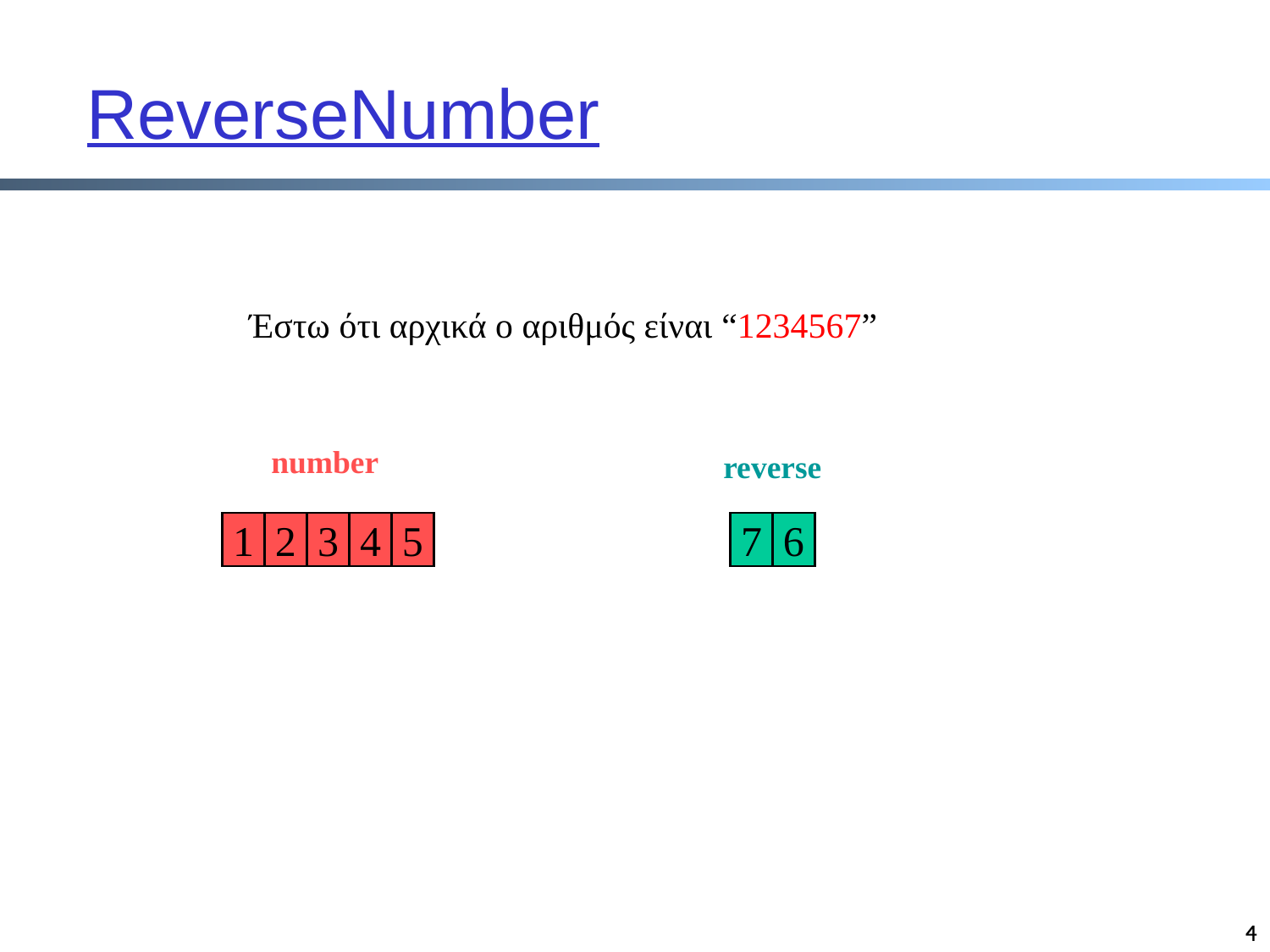

# ReverseNumber
Έστω ότι αρχικά ο αριθμός είναι “1234567”
number
reverse
1
2
3
4
5
7
6
4